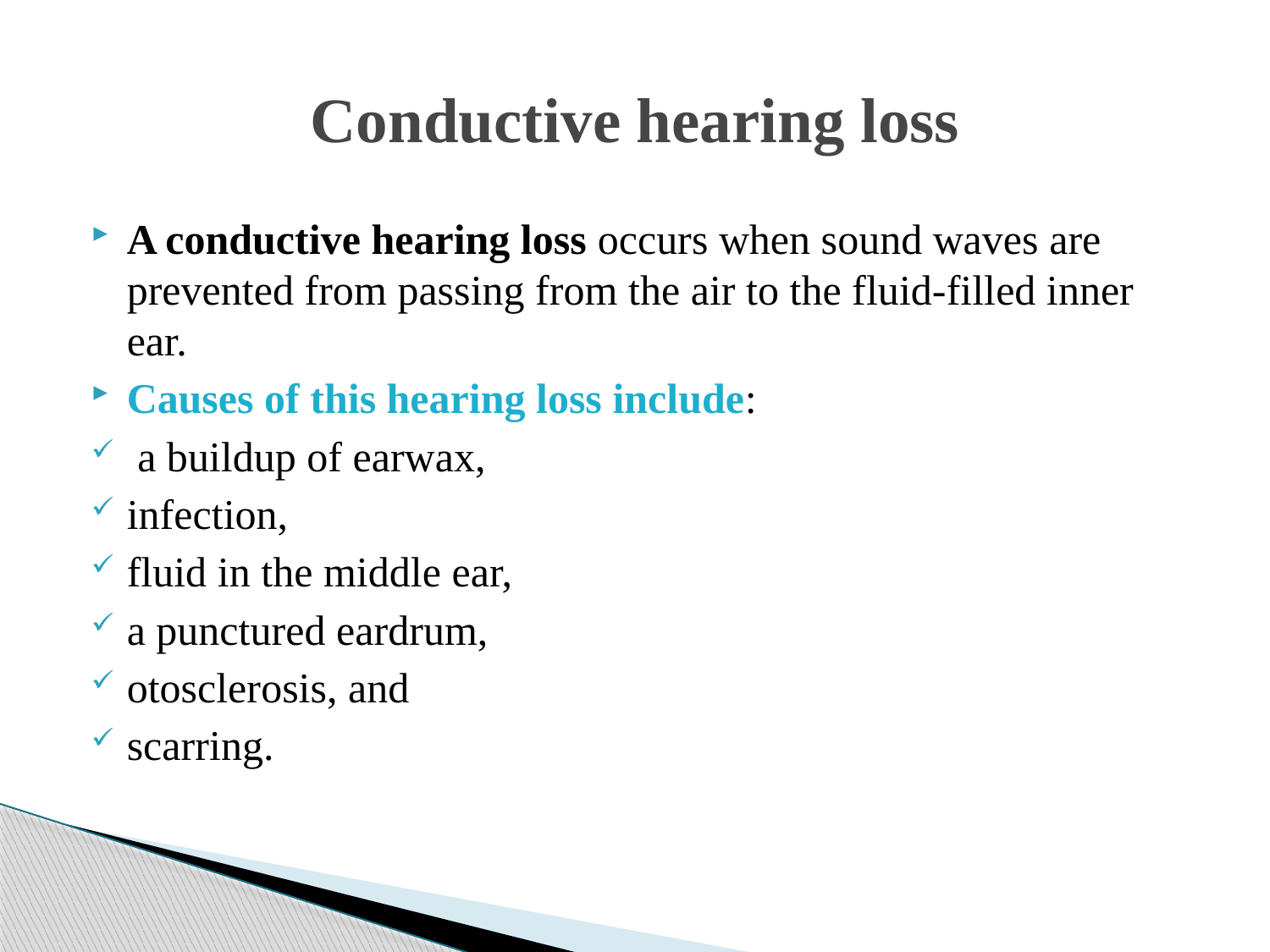

# Conductive hearing loss
A conductive hearing loss occurs when sound waves are prevented from passing from the air to the fluid-filled inner ear.
Causes of this hearing loss include:
 a buildup of earwax,
infection,
fluid in the middle ear,
a punctured eardrum,
otosclerosis, and
scarring.